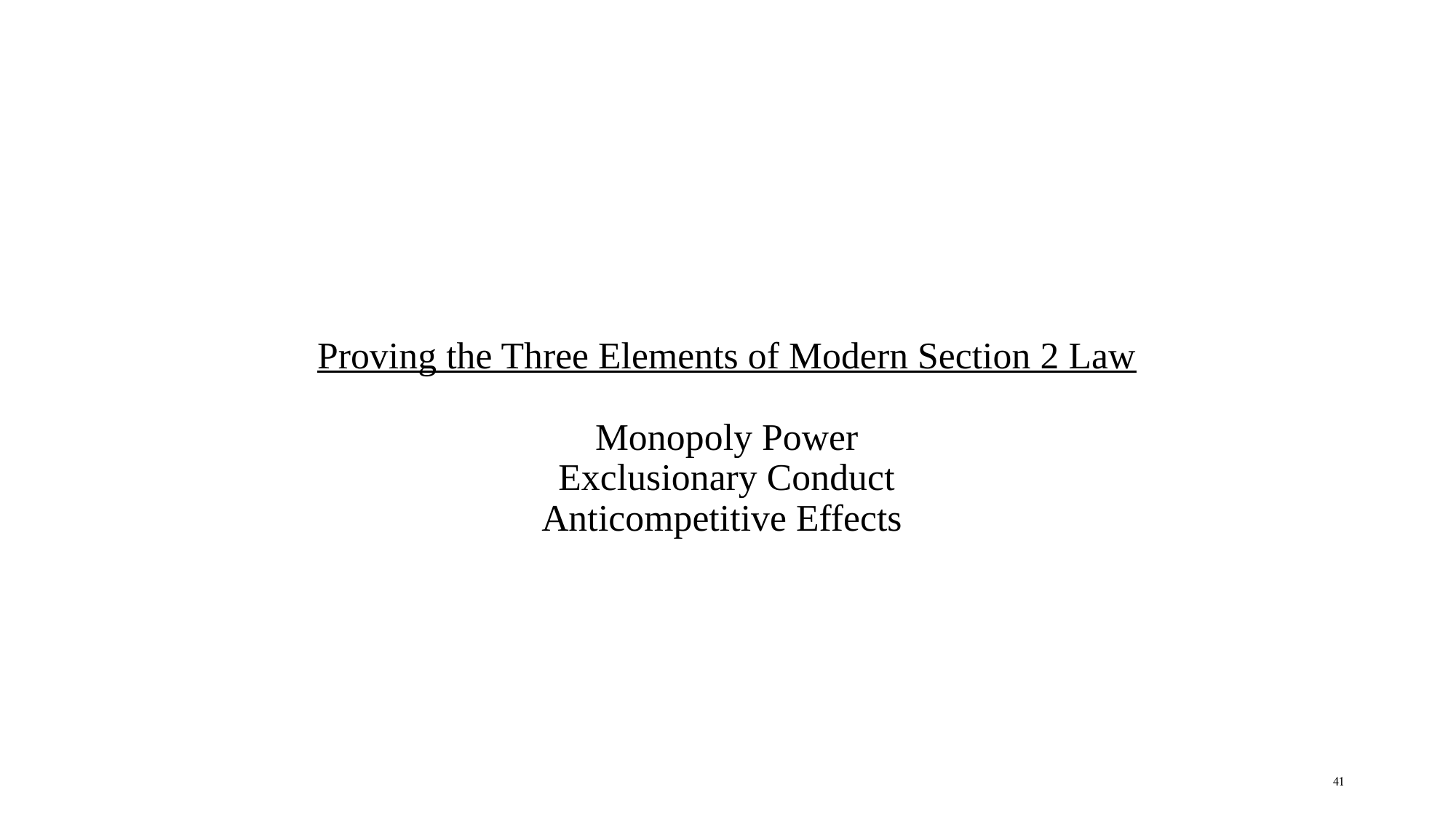

# Proving the Three Elements of Modern Section 2 Law Monopoly Power Exclusionary Conduct Anticompetitive Effects

41